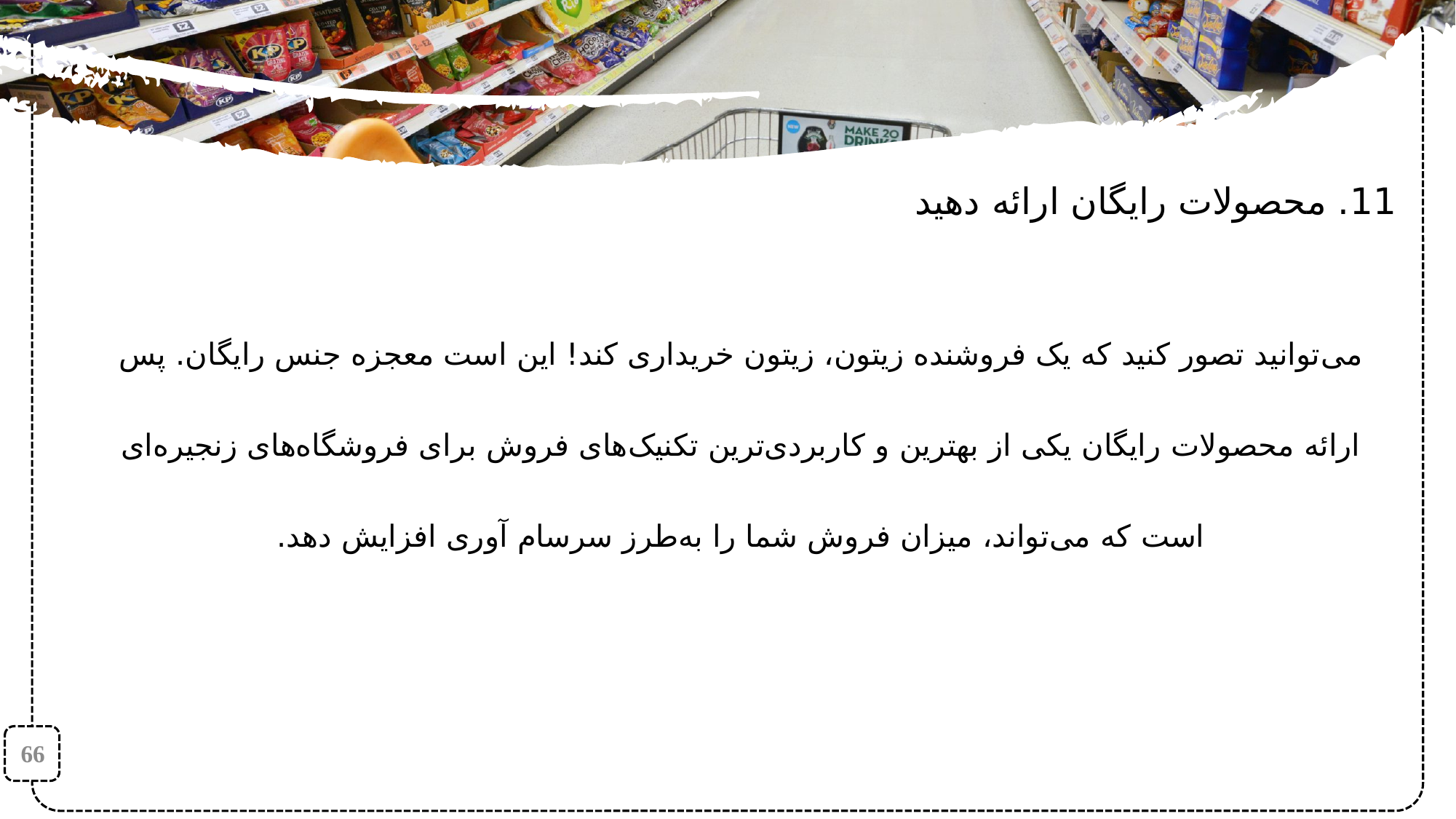

11. محصولات رایگان ارائه دهید
می‌توانید تصور کنید که یک فروشنده زیتون، زیتون خریداری کند! این است معجزه جنس رایگان. پس ارائه محصولات رایگان یکی از بهترین و کاربردی‌ترین تکنیک‌های فروش برای فروشگاه‌های زنجیره‌ای است که می‌تواند، میزان فروش شما را به‌طرز سرسام‌ آوری افزایش دهد.
66